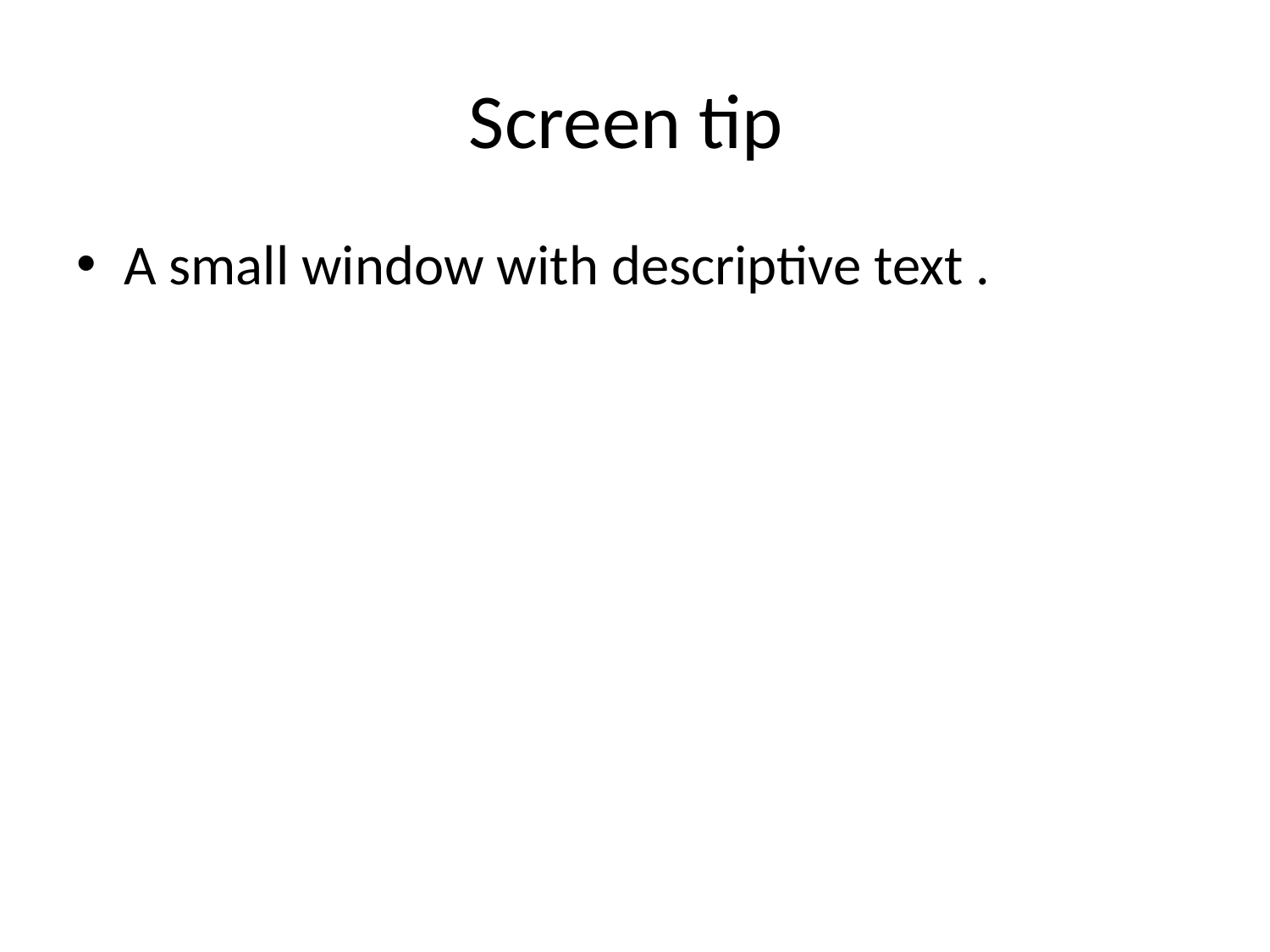

# Screen tip
A small window with descriptive text .